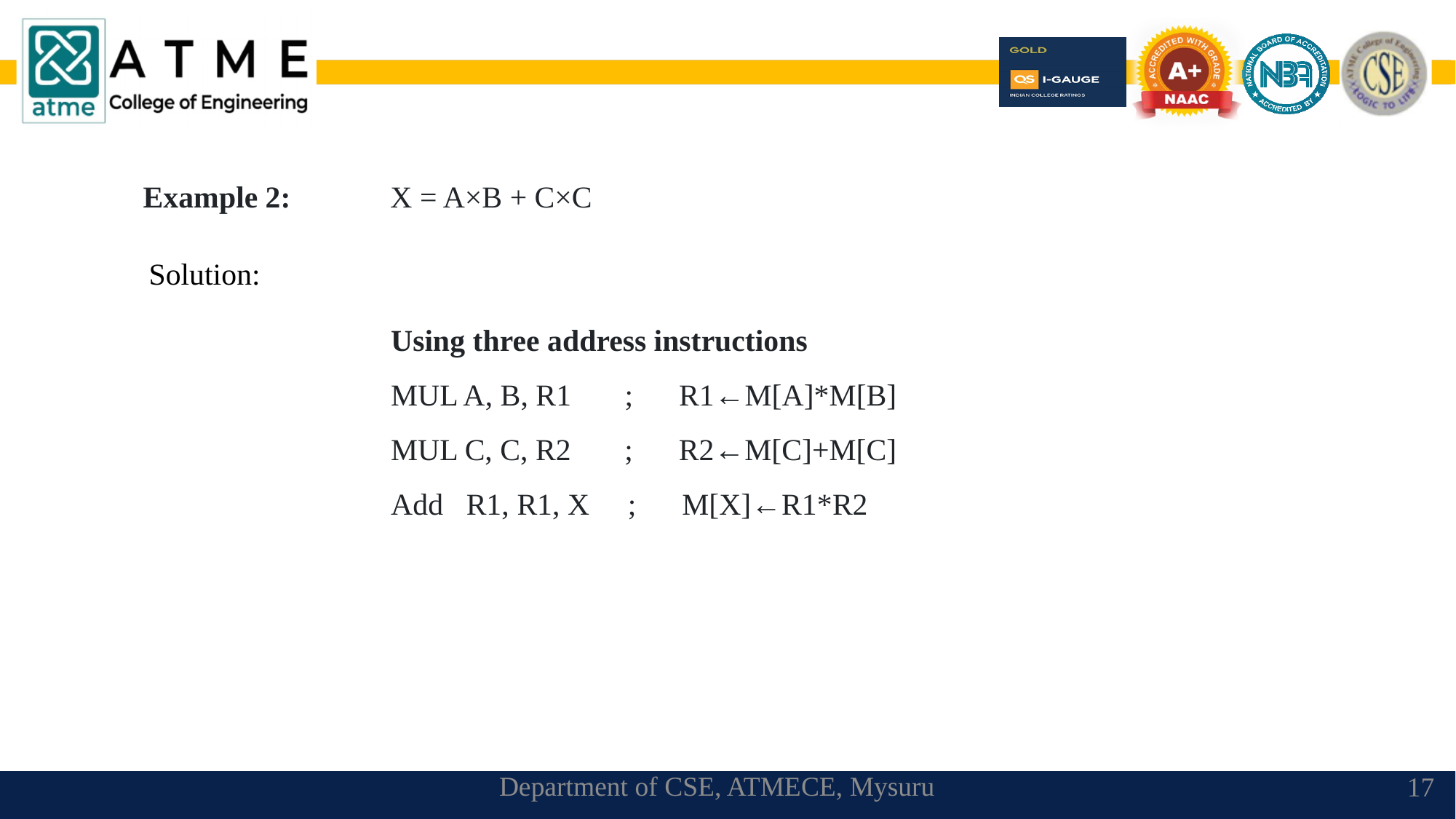

Example 2:             X = A×B + C×C
Solution:
Using three address instructions
MUL A, B, R1       ;      R1←M[A]*M[B]
MUL C, C, R2       ;      R2←M[C]+M[C]
Add   R1, R1, X     ;      M[X]←R1*R2
Department of CSE, ATMECE, Mysuru
17